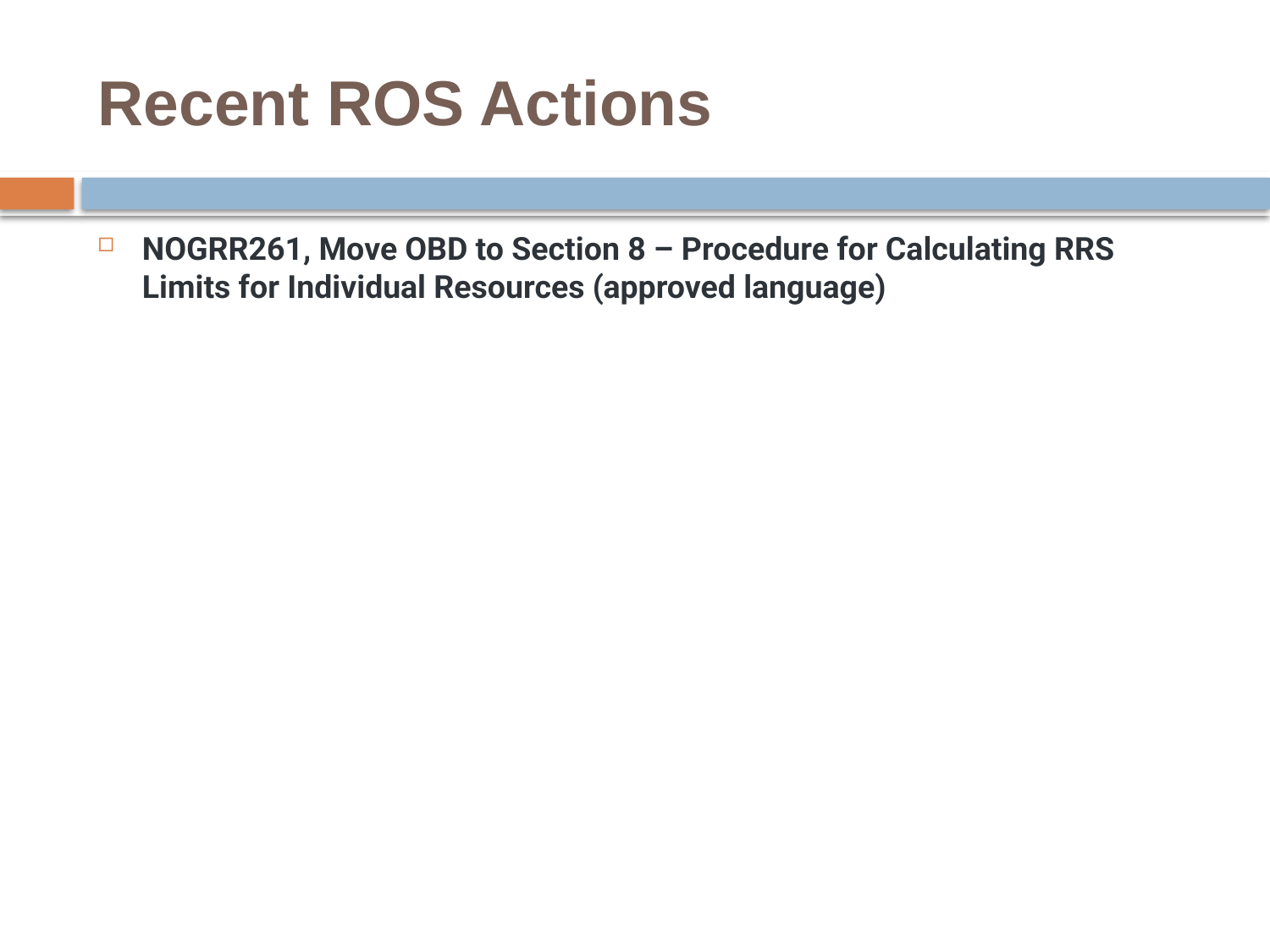

# Recent ROS Actions
NOGRR261, Move OBD to Section 8 – Procedure for Calculating RRS Limits for Individual Resources (approved language)